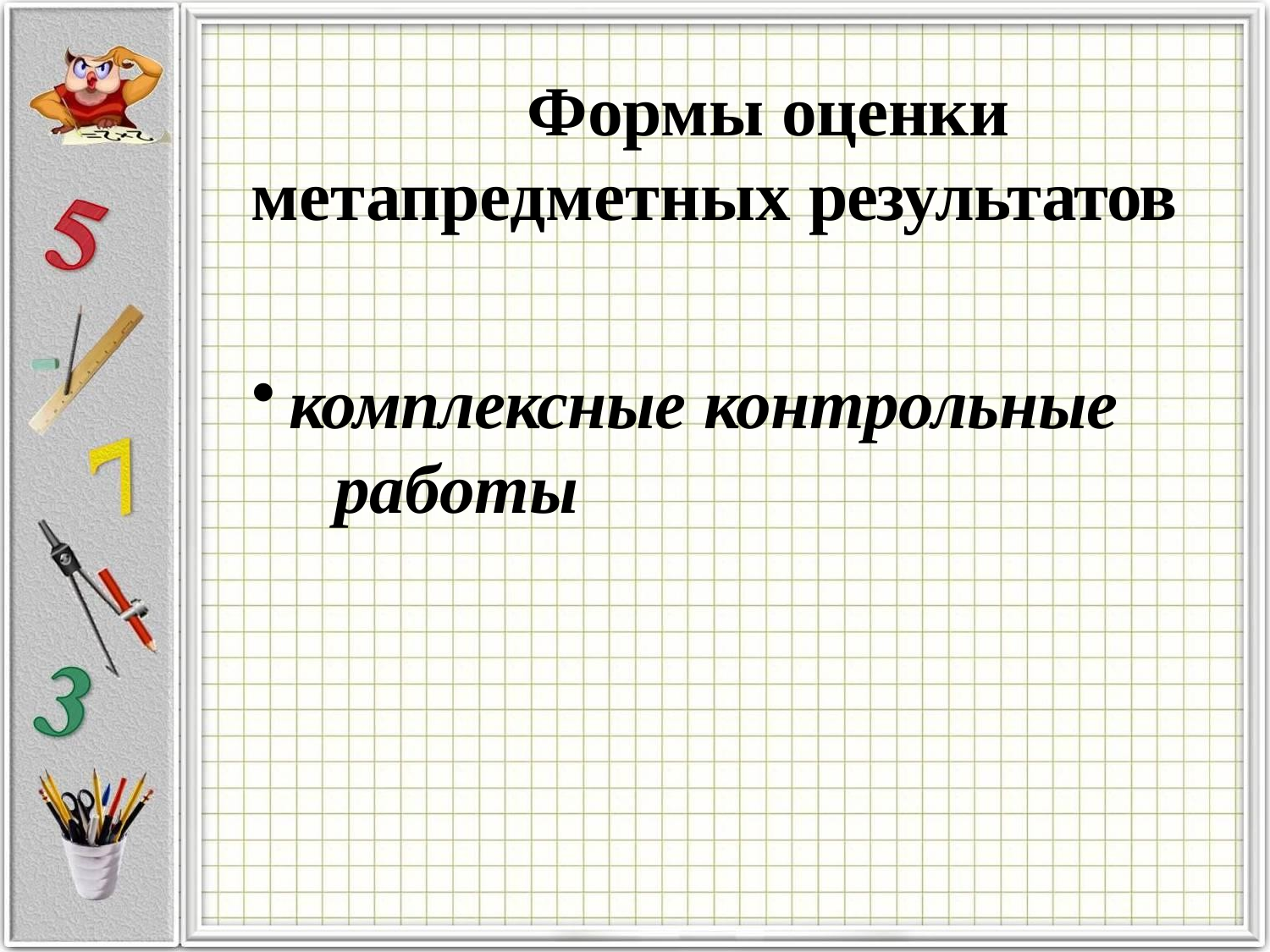

Формы оценки метапредметных результатов

комплексные контрольные 	работы